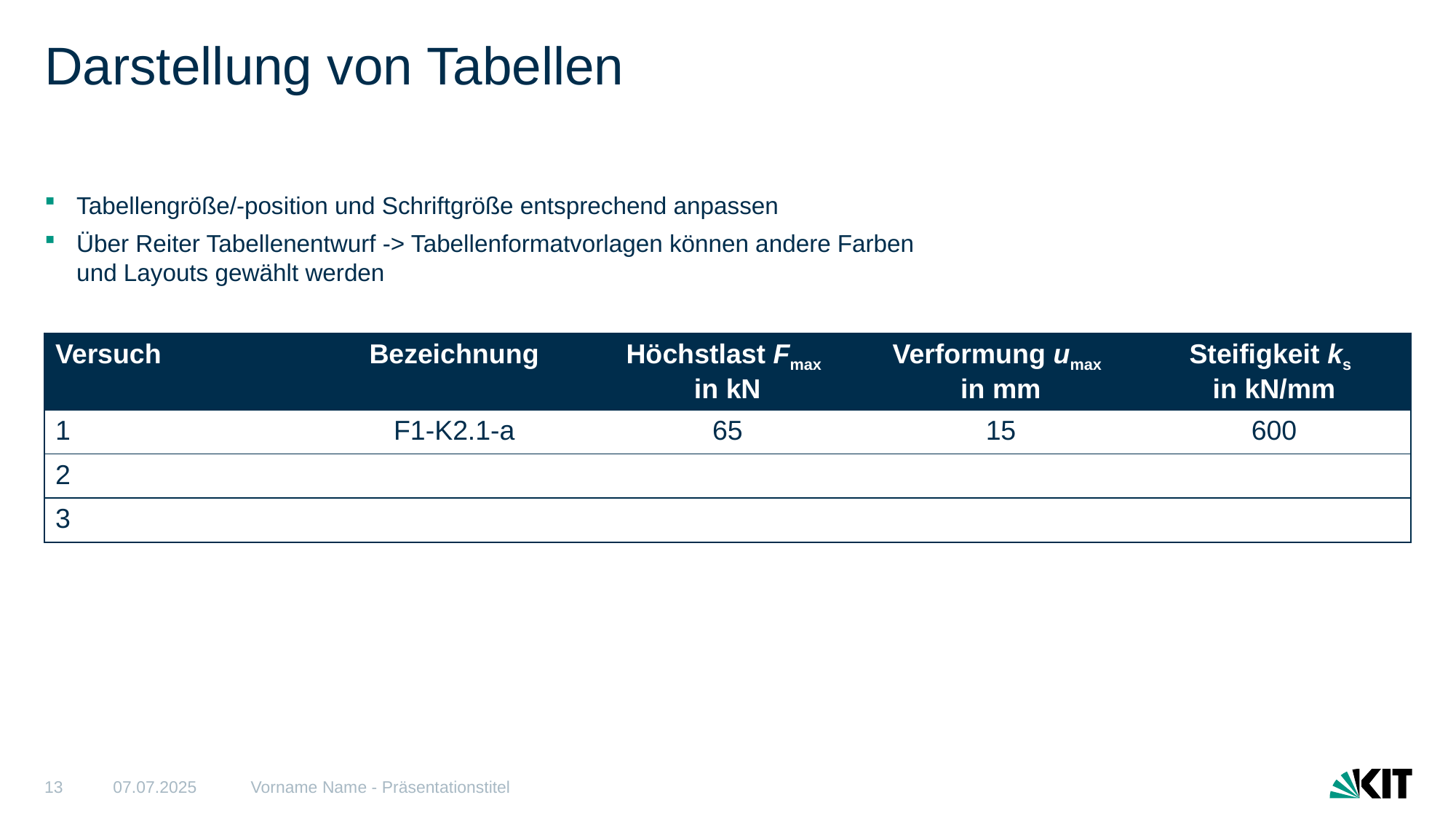

# Darstellung von Tabellen
Tabellengröße/-position und Schriftgröße entsprechend anpassen
Über Reiter Tabellenentwurf -> Tabellenformatvorlagen können andere Farben und Layouts gewählt werden

| Versuch | Bezeichnung | Höchstlast Fmax in kN | Verformung umax in mm | Steifigkeit ks in kN/mm |
| --- | --- | --- | --- | --- |
| 1 | F1-K2.1-a | 65 | 15 | 600 |
| 2 |  |  |  |  |
| 3 |  |  |  |  |
13
07.07.2025
Vorname Name - Präsentationstitel